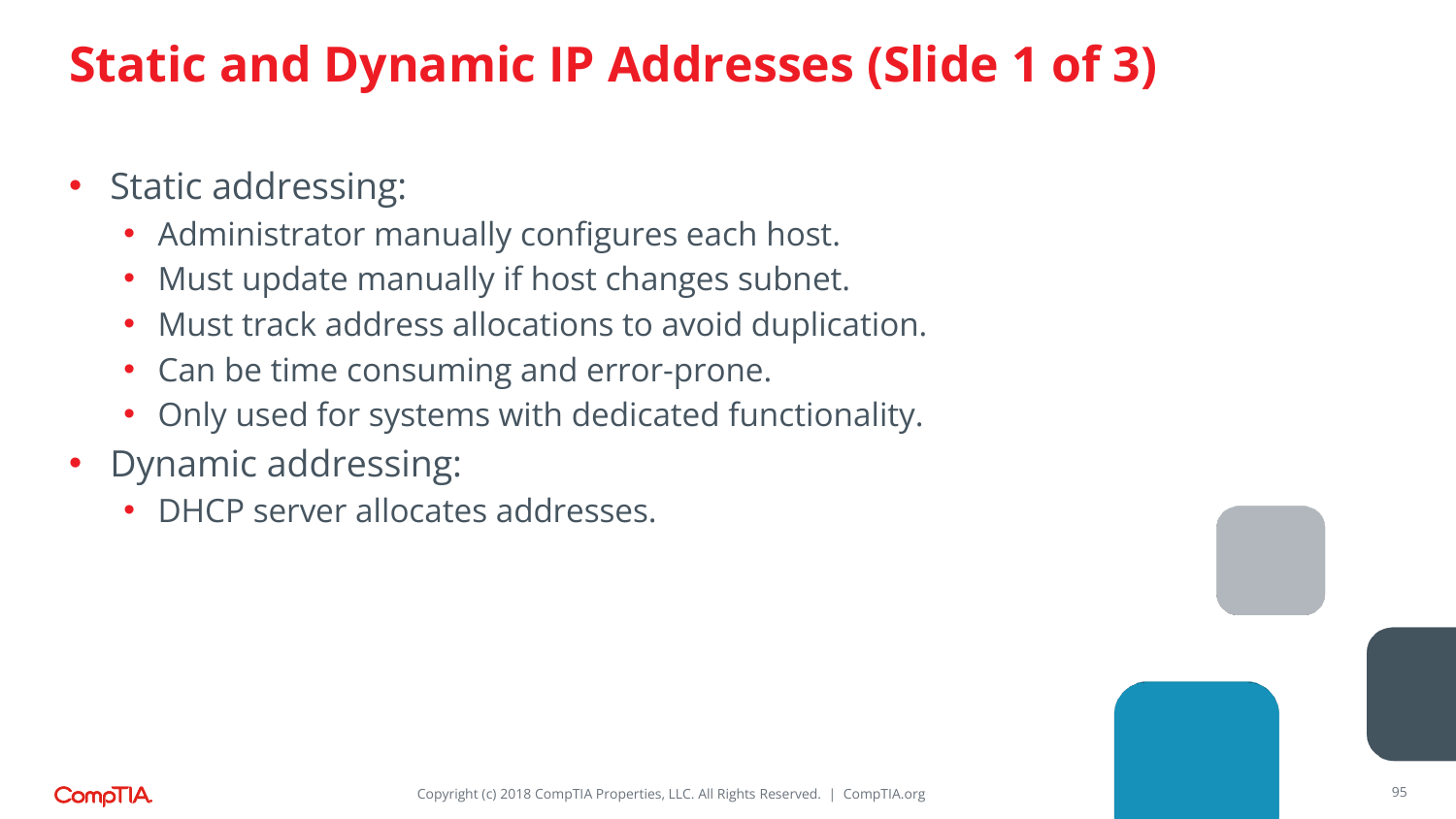

# Static and Dynamic IP Addresses (Slide 1 of 3)
Static addressing:
Administrator manually configures each host.
Must update manually if host changes subnet.
Must track address allocations to avoid duplication.
Can be time consuming and error-prone.
Only used for systems with dedicated functionality.
Dynamic addressing:
DHCP server allocates addresses.
95